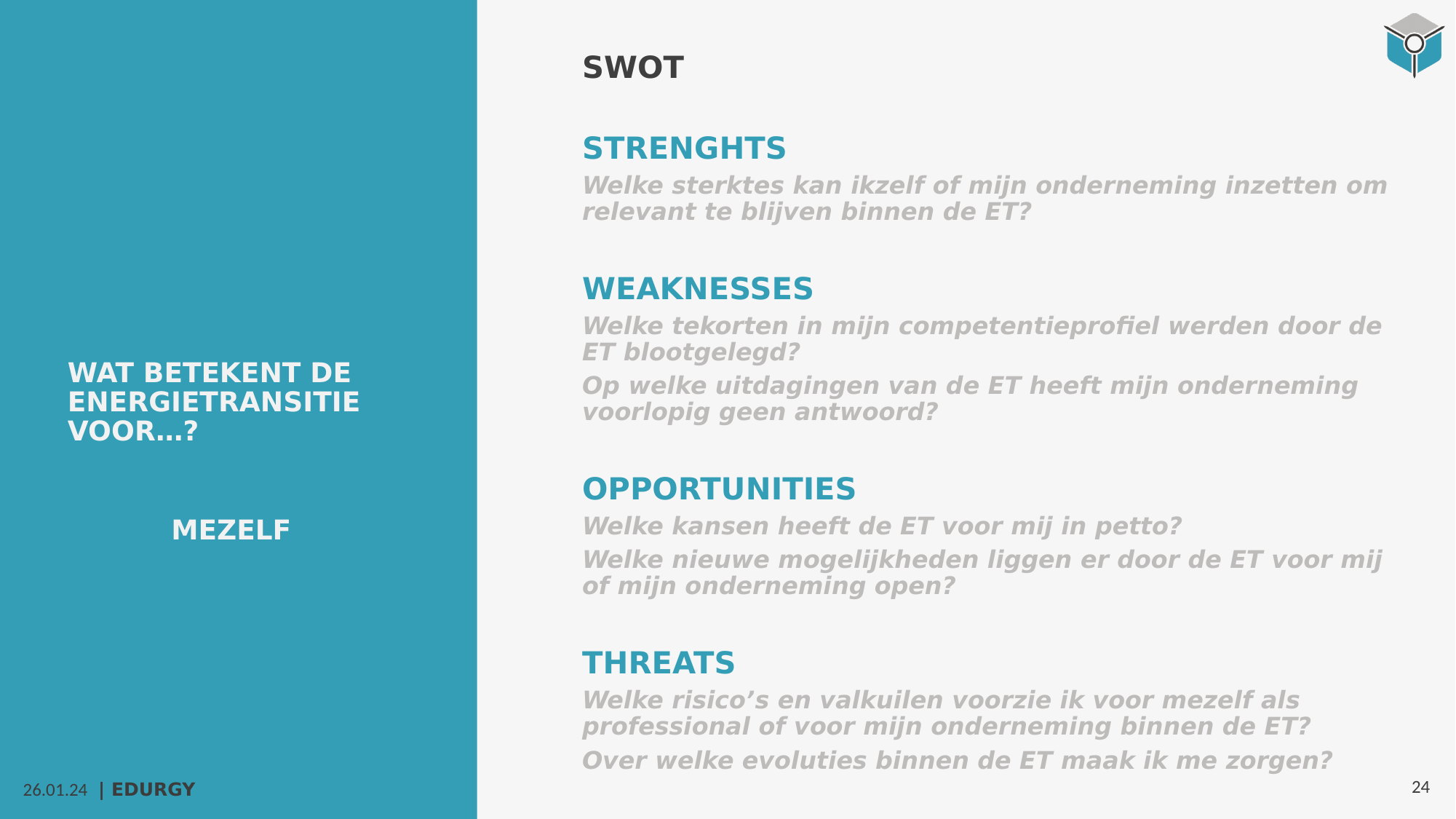

SWOT

STRENGHTS
Welke sterktes kan ikzelf of mijn onderneming inzetten om relevant te blijven binnen de ET?

WEAKNESSES
Welke tekorten in mijn competentieprofiel werden door de ET blootgelegd?
Op welke uitdagingen van de ET heeft mijn onderneming voorlopig geen antwoord?

OPPORTUNITIES
Welke kansen heeft de ET voor mij in petto?
Welke nieuwe mogelijkheden liggen er door de ET voor mij of mijn onderneming open?

THREATS
Welke risico’s en valkuilen voorzie ik voor mezelf als professional of voor mijn onderneming binnen de ET?
Over welke evoluties binnen de ET maak ik me zorgen?

# Wat betekent de energietransitie voor…?

MEZELF

24
26.01.24
| EDURGY